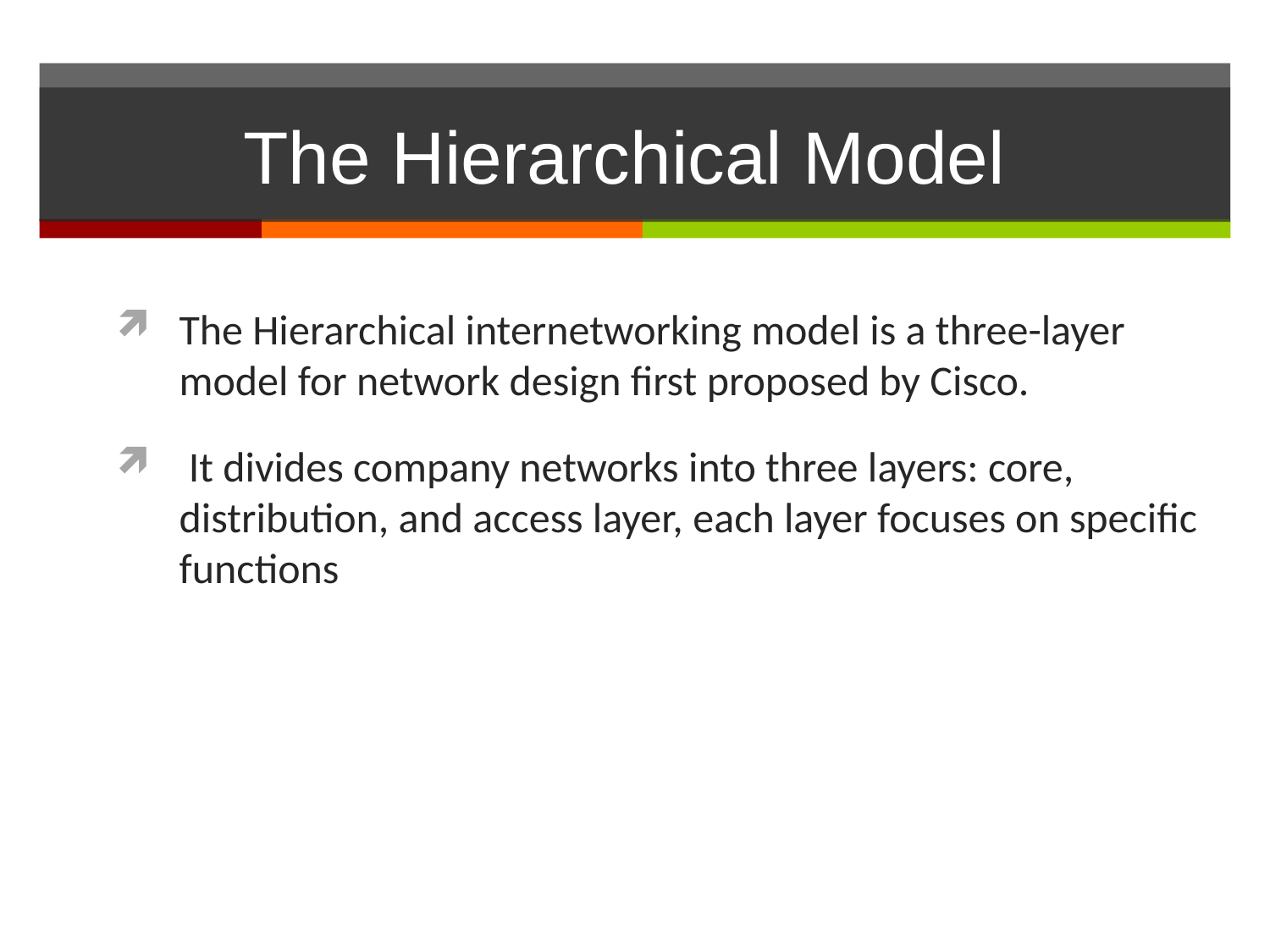

# The Hierarchical Model
The Hierarchical internetworking model is a three-layer model for network design first proposed by Cisco.
 It divides company networks into three layers: core, distribution, and access layer, each layer focuses on specific functions